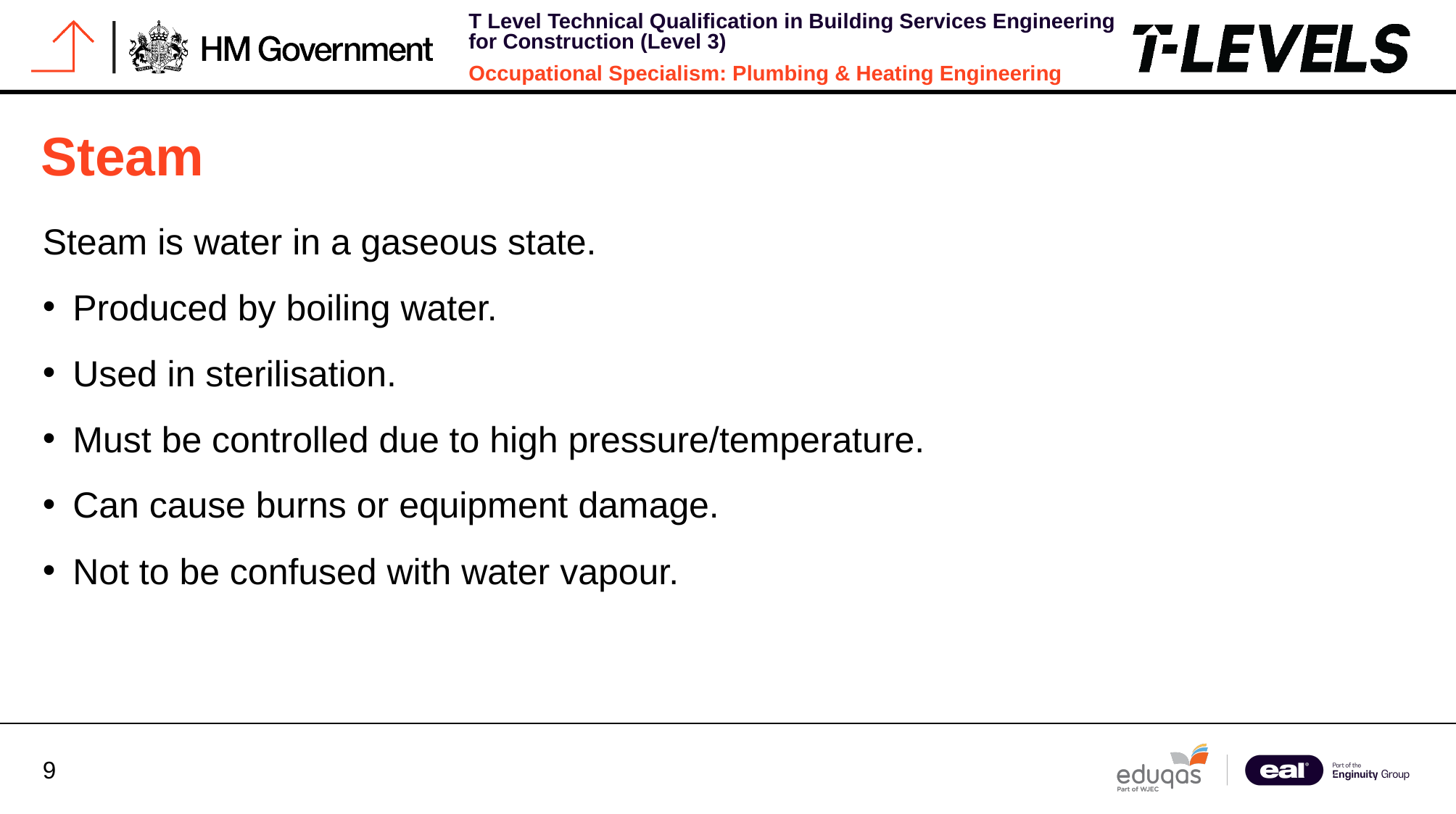

# Steam
Steam is water in a gaseous state.
Produced by boiling water.
Used in sterilisation.
Must be controlled due to high pressure/temperature.
Can cause burns or equipment damage.
Not to be confused with water vapour.